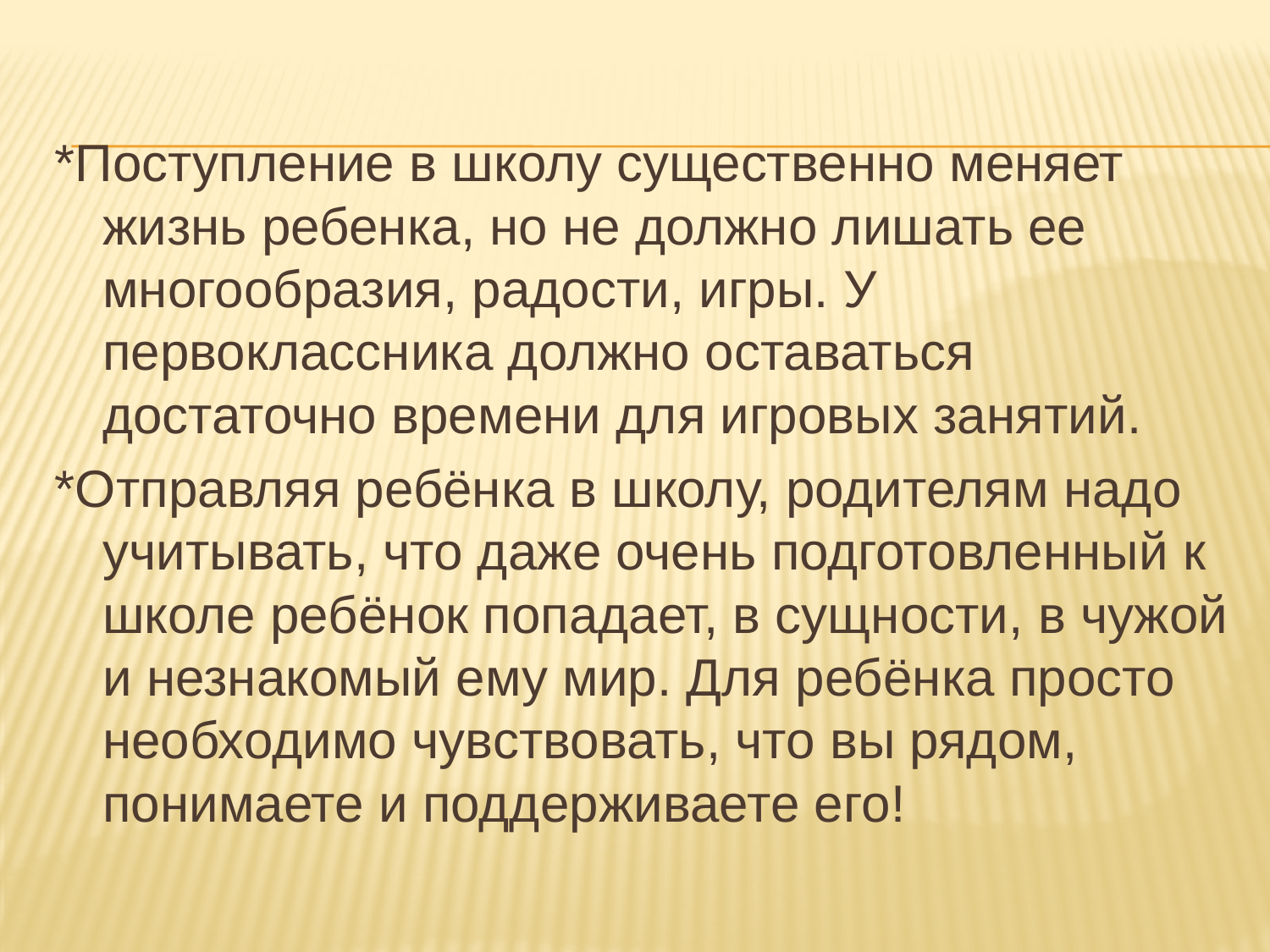

#

*Поступление в школу существенно меняет жизнь ребенка, но не должно лишать ее многообразия, радости, игры. У первоклассника должно оставаться достаточно времени для игровых занятий.
*Отправляя ребёнка в школу, родителям надо учитывать, что даже очень подготовленный к школе ребёнок попадает, в сущности, в чужой и незнакомый ему мир. Для ребёнка просто необходимо чувствовать, что вы рядом, понимаете и поддерживаете его!